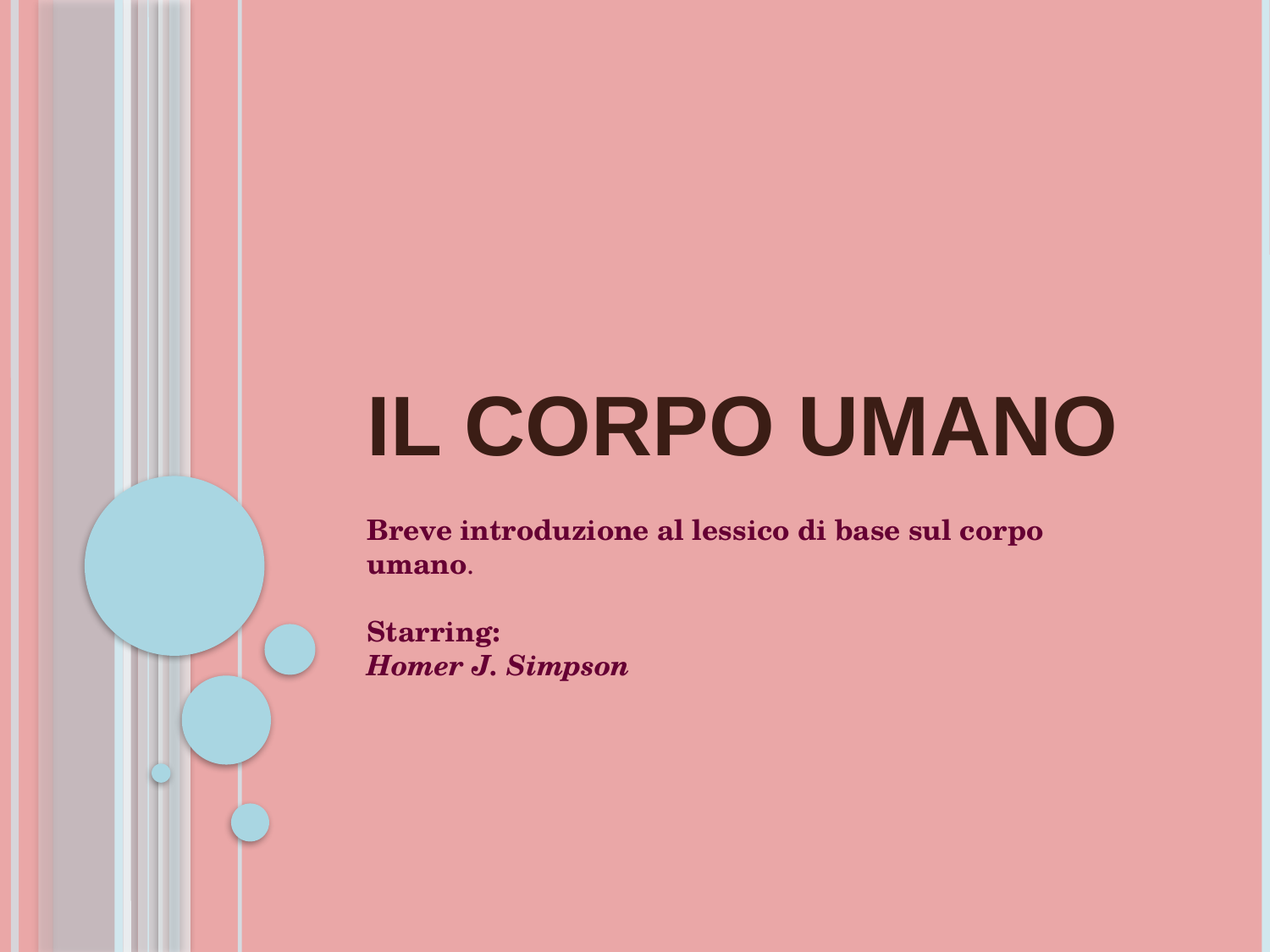

# Il corpo umano
Breve introduzione al lessico di base sul corpo umano.

Starring:
Homer J. Simpson